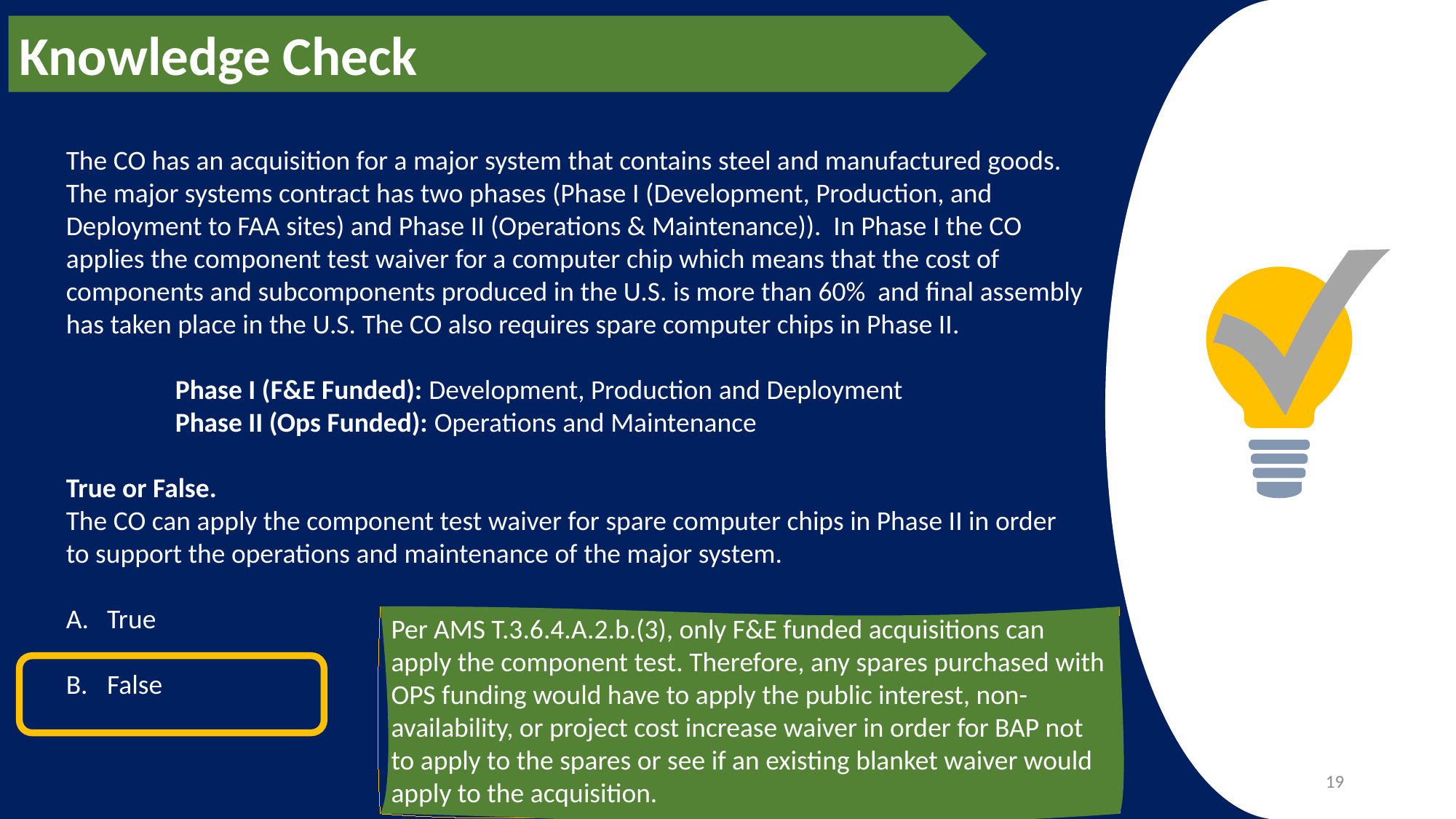

Knowledge Check
The CO has an acquisition for a major system that contains steel and manufactured goods.  The major systems contract has two phases (Phase I (Development, Production, and Deployment to FAA sites) and Phase II (Operations & Maintenance)).  In Phase I the CO applies the component test waiver for a computer chip which means that the cost of components and subcomponents produced in the U.S. is more than 60%  and final assembly has taken place in the U.S. The CO also requires spare computer chips in Phase II.

	Phase I (F&E Funded): Development, Production and Deployment
	Phase II (Ops Funded): Operations and Maintenance

True or False.
The CO can apply the component test waiver for spare computer chips in Phase II in order to support the operations and maintenance of the major system.
True

False

Per AMS T.3.6.4.A.2.b.(3), only F&E funded acquisitions can apply the component test. Therefore, any spares purchased with OPS funding would have to apply the public interest, non-availability, or project cost increase waiver in order for BAP not to apply to the spares or see if an existing blanket waiver would apply to the acquisition.

19